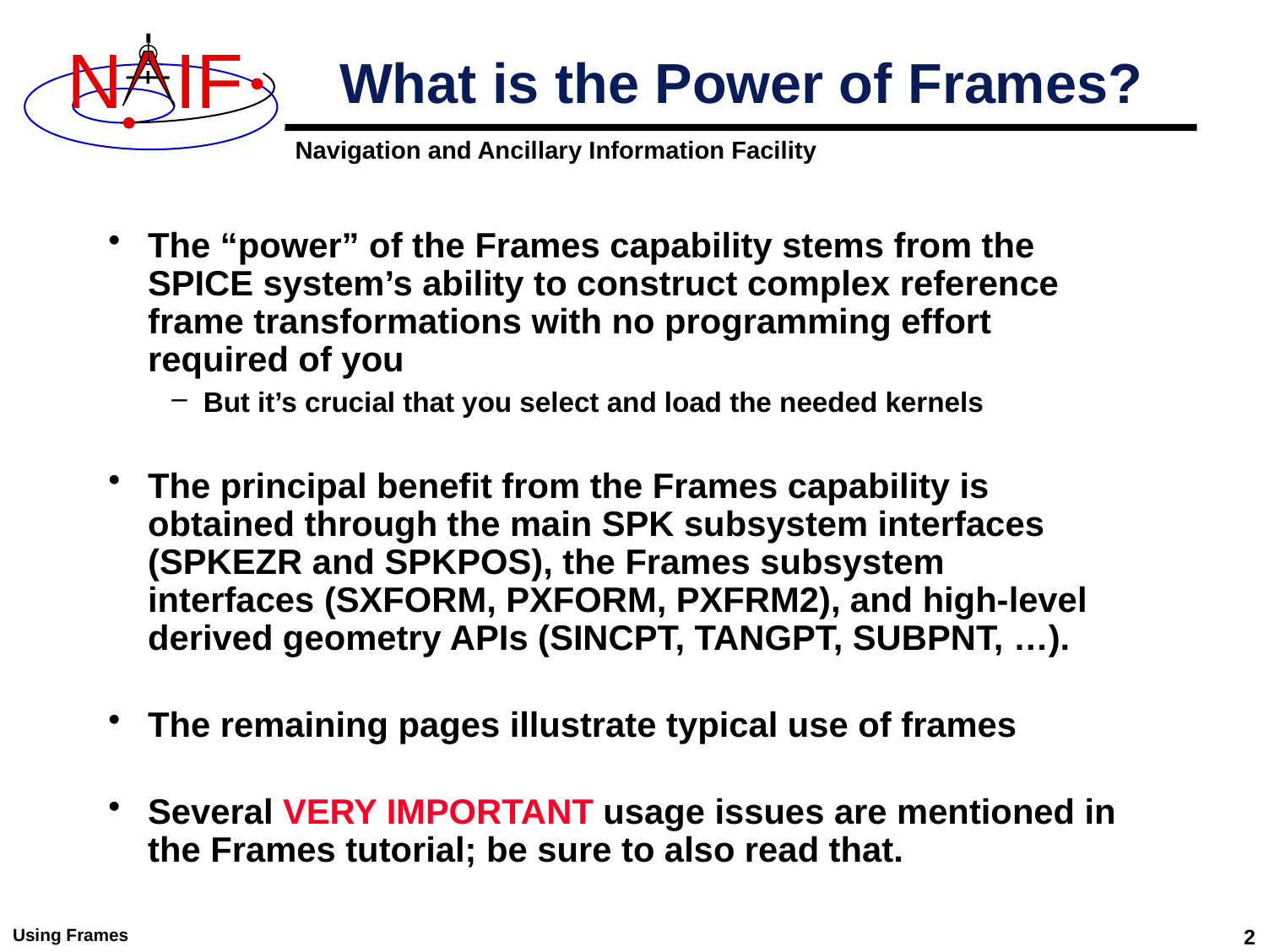

# What is the Power of Frames?
The “power” of the Frames capability stems from the SPICE system’s ability to construct complex reference frame transformations with no programming effort required of you
But it’s crucial that you select and load the needed kernels

The principal benefit from the Frames capability is obtained through the main SPK subsystem interfaces (SPKEZR and SPKPOS), the Frames subsystem interfaces (SXFORM, PXFORM, PXFRM2), and high-level derived geometry APIs (SINCPT, TANGPT, SUBPNT, …).

The remaining pages illustrate typical use of frames

Several VERY IMPORTANT usage issues are mentioned in the Frames tutorial; be sure to also read that.

Using Frames
2